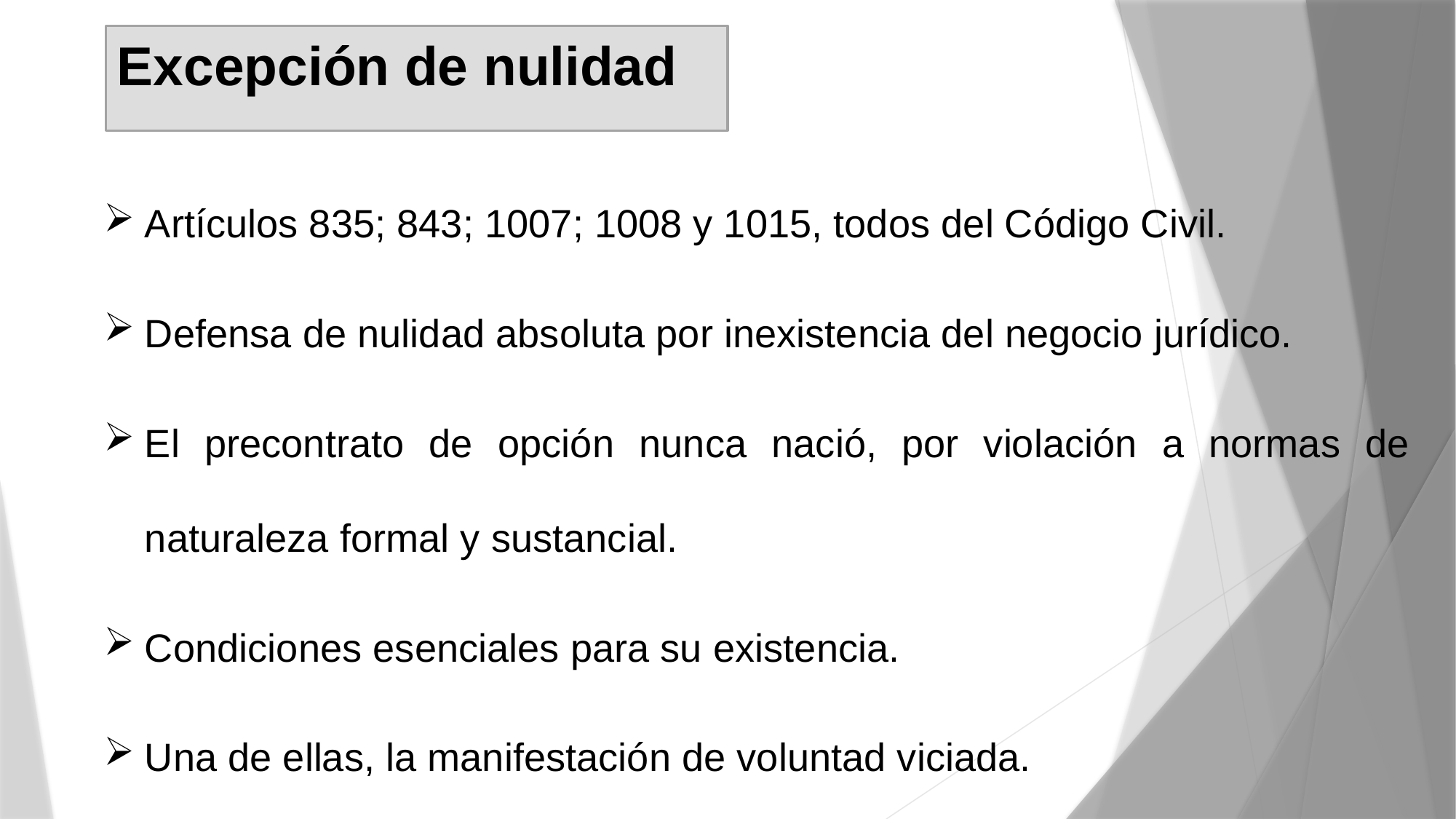

# Excepción de nulidad
Artículos 835; 843; 1007; 1008 y 1015, todos del Código Civil.
Defensa de nulidad absoluta por inexistencia del negocio jurídico.
El precontrato de opción nunca nació, por violación a normas de naturaleza formal y sustancial.
Condiciones esenciales para su existencia.
Una de ellas, la manifestación de voluntad viciada.